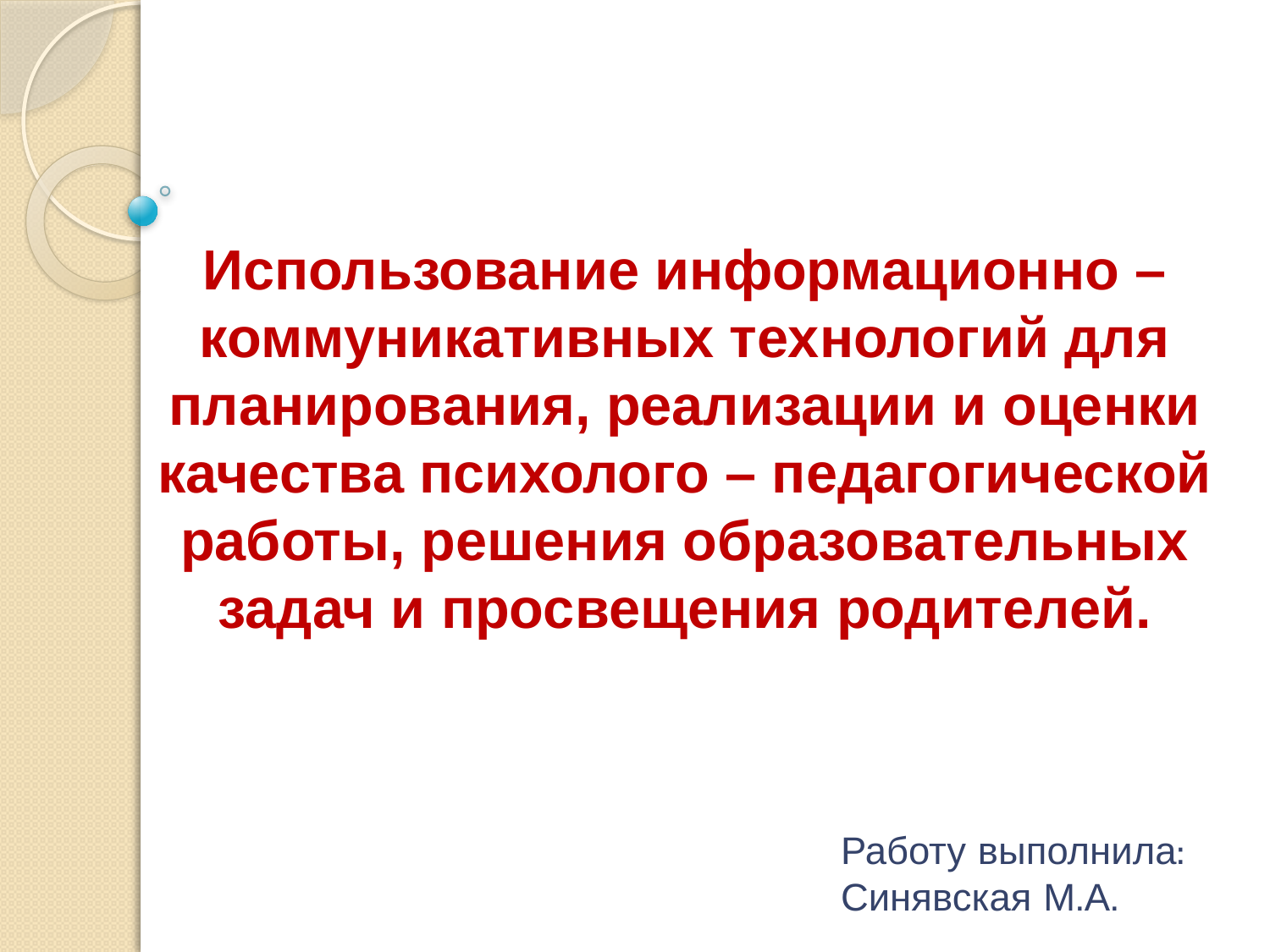

# Использование информационно – коммуникативных технологий для планирования, реализации и оценки качества психолого – педагогической работы, решения образовательных задач и просвещения родителей.
Работу выполнила: Синявская М.А.